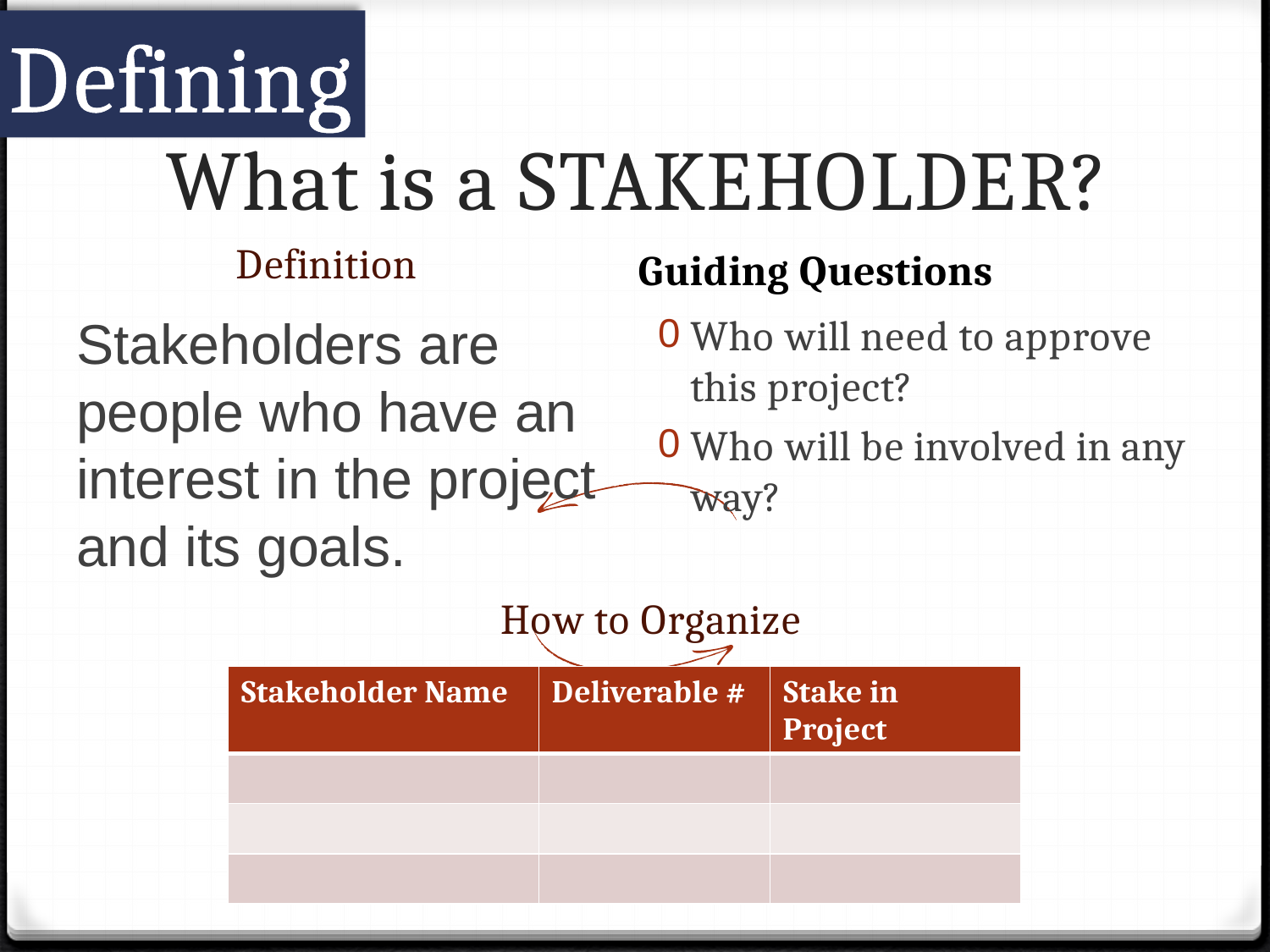

Defining
# What is a STAKEHOLDER?
Guiding Questions
Definition
Stakeholders are people who have an interest in the project and its goals.
Who will need to approve this project?
Who will be involved in any way?
How to Organize
| Stakeholder Name | Deliverable # | Stake in Project |
| --- | --- | --- |
|  |  |  |
|  |  |  |
|  |  |  |